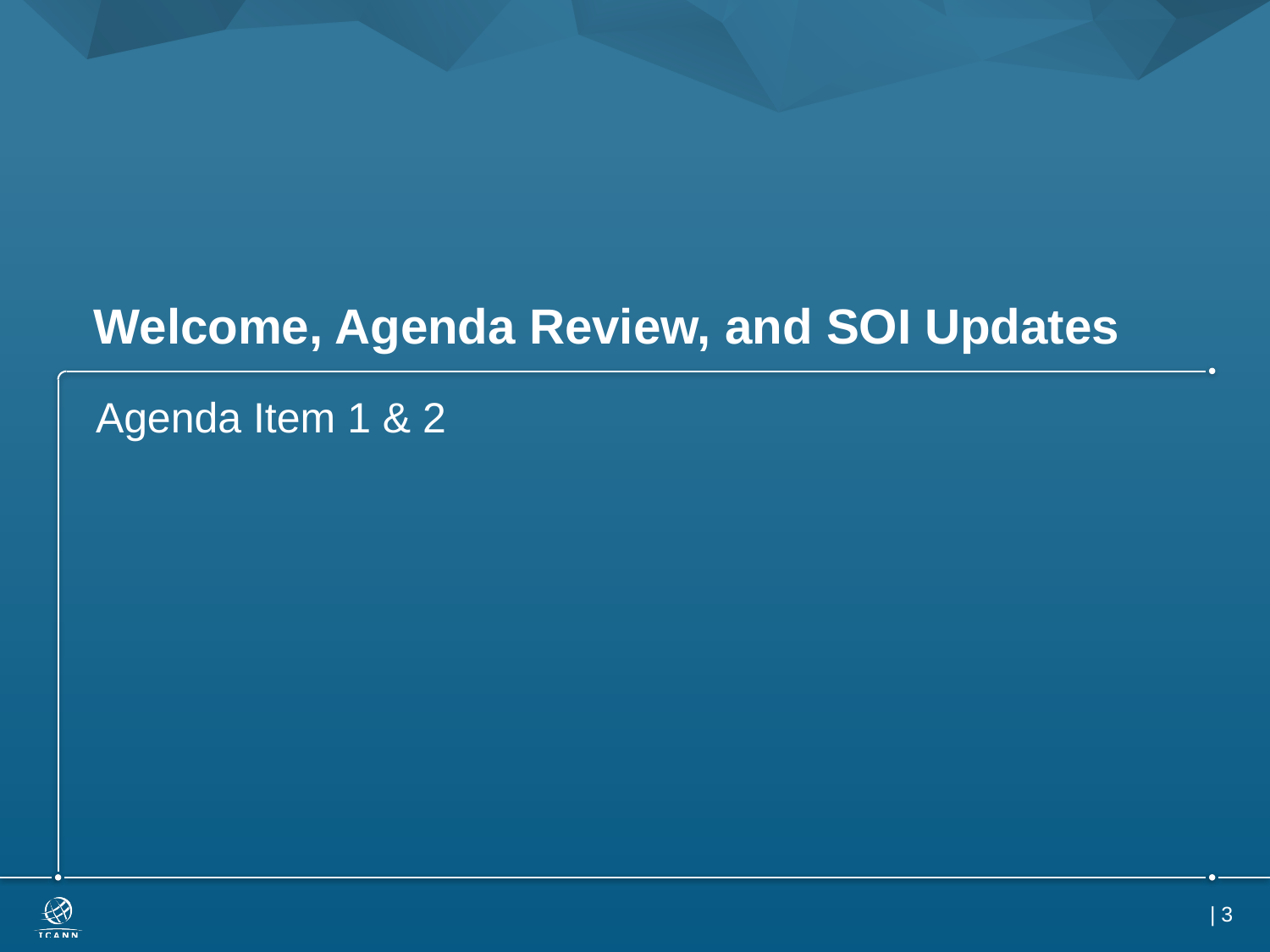

# Welcome, Agenda Review, and SOI Updates
Agenda Item 1 & 2